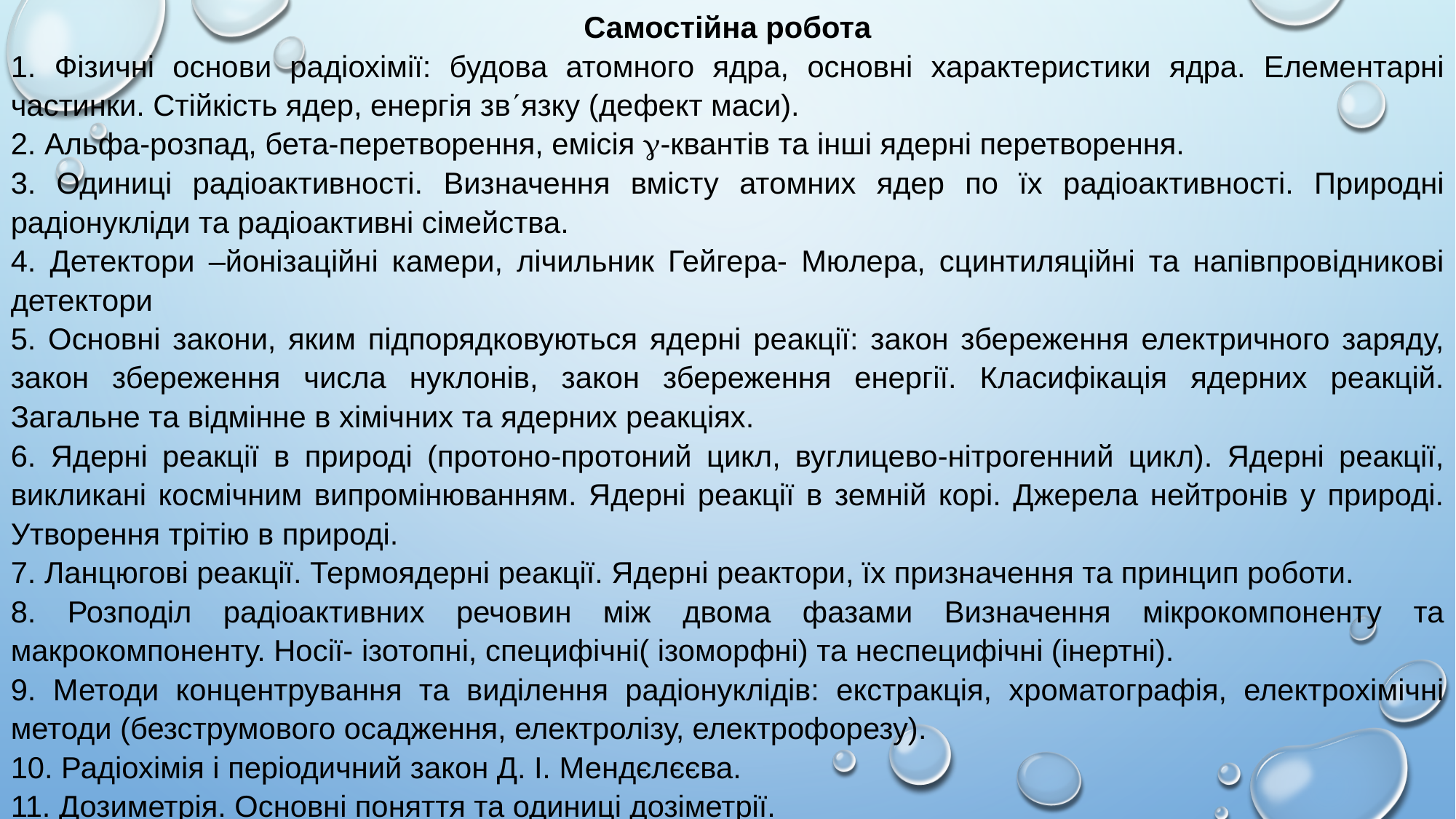

Самостійна робота
1. Фізичні основи радіохімії: будова атомного ядра, основні характеристики ядра. Елементарні частинки. Стійкість ядер, енергія зв′язку (дефект маси).
2. Альфа-розпад, бета-перетворення, емісія γ-квантів та інші ядерні перетворення.
3. Одиниці радіоактивності. Визначення вмісту атомних ядер по їх радіоактивності. Природні радіонукліди та радіоактивні сімейства.
4. Детектори –йонізаційні камери, лічильник Гейгера- Мюлера, сцинтиляційні та напівпровідникові детектори
5. Основні закони, яким підпорядковуються ядерні реакції: закон збереження електричного заряду, закон збереження числа нуклонів, закон збереження енергії. Класифікація ядерних реакцій. Загальне та відмінне в хімічних та ядерних реакціях.
6. Ядерні реакції в природі (протоно-протоний цикл, вуглицево-нітрогенний цикл). Ядерні реакції, викликані космічним випромінюванням. Ядерні реакції в земній корі. Джерела нейтронів у природі. Утворення трітію в природі.
7. Ланцюгові реакції. Термоядерні реакції. Ядерні реактори, їх призначення та принцип роботи.
8. Розподіл радіоактивних речовин між двома фазами Визначення мікрокомпоненту та макрокомпоненту. Носії- ізотопні, специфічні( ізоморфні) та неспецифічні (інертні).
9. Методи концентрування та виділення радіонуклідів: екстракція, хроматографія, електрохімічні методи (безструмового осадження, електролізу, електрофорезу).
10. Радіохімія і періодичний закон Д. І. Мендєлєєва.
11. Дозиметрія. Основні поняття та одиниці дозіметрії.